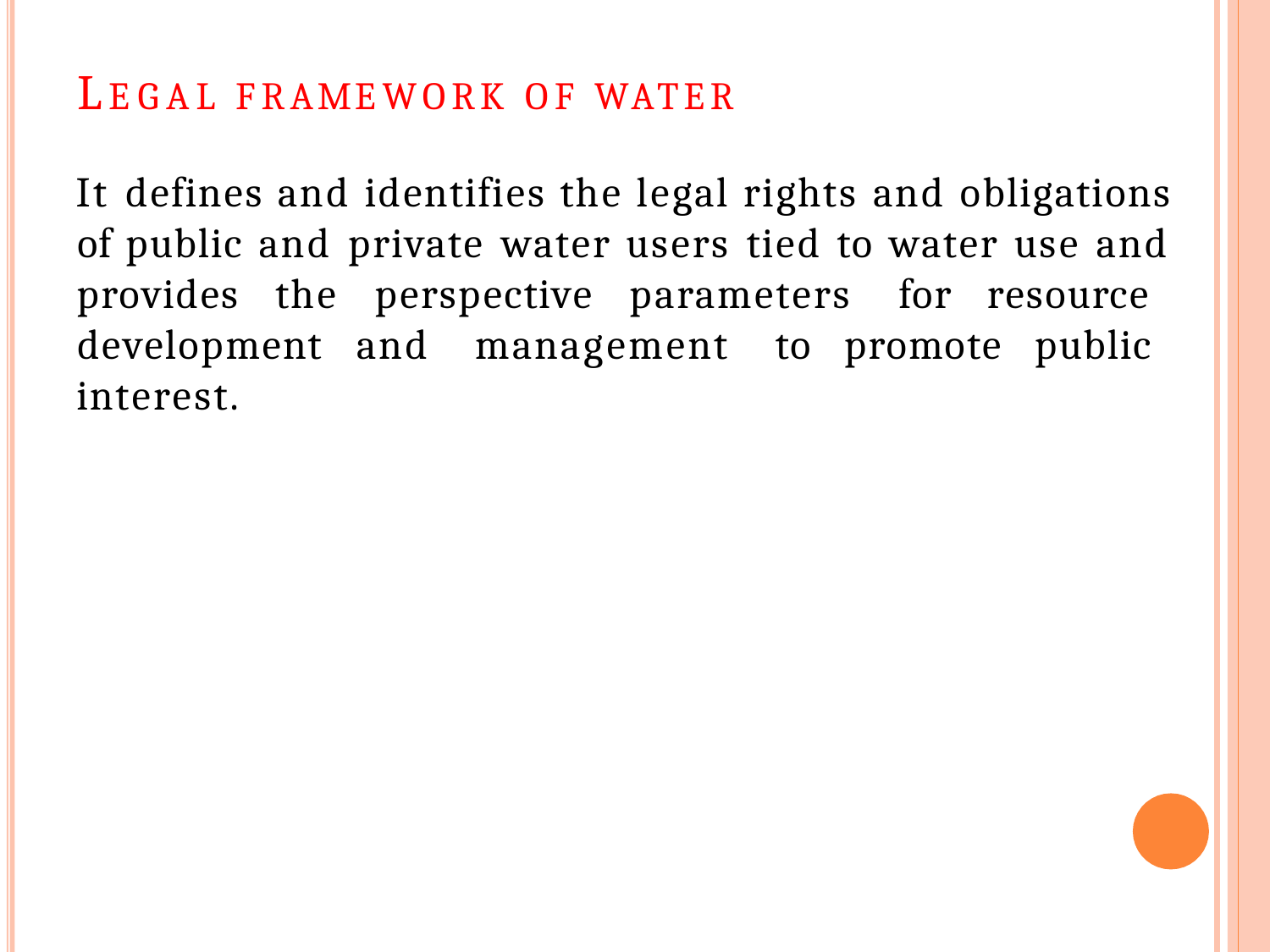

# LEGAL FRAMEWORK OF WATER
It defines and identifies the legal rights and obligations  of public and private water users tied to water use and  provides the perspective parameters for resource  development and management to promote public  interest.